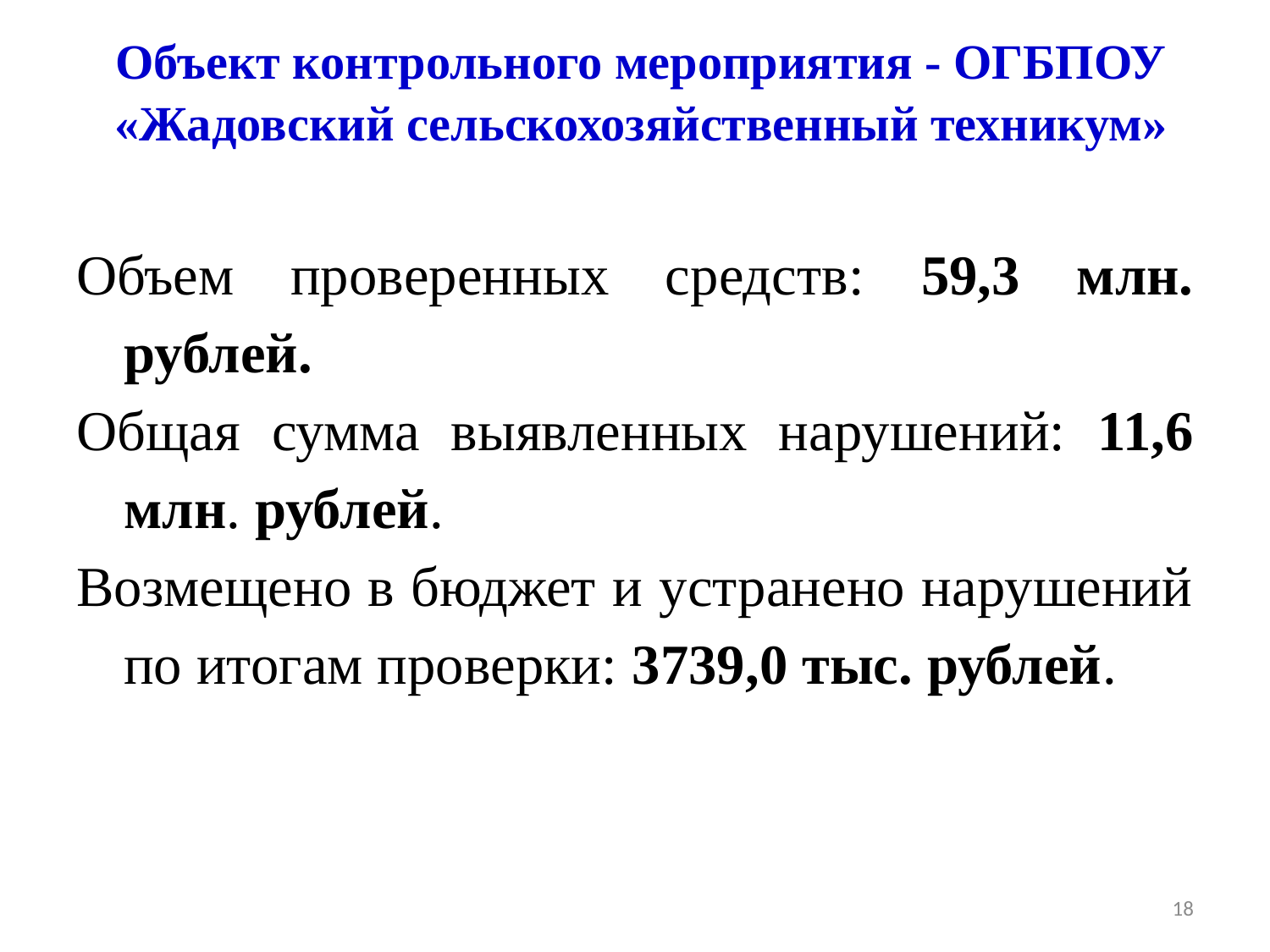

# Объект контрольного мероприятия - ОГБПОУ «Жадовский сельскохозяйственный техникум»
Объем проверенных средств: 59,3 млн. рублей.
Общая сумма выявленных нарушений: 11,6 млн. рублей.
Возмещено в бюджет и устранено нарушений по итогам проверки: 3739,0 тыс. рублей.

18